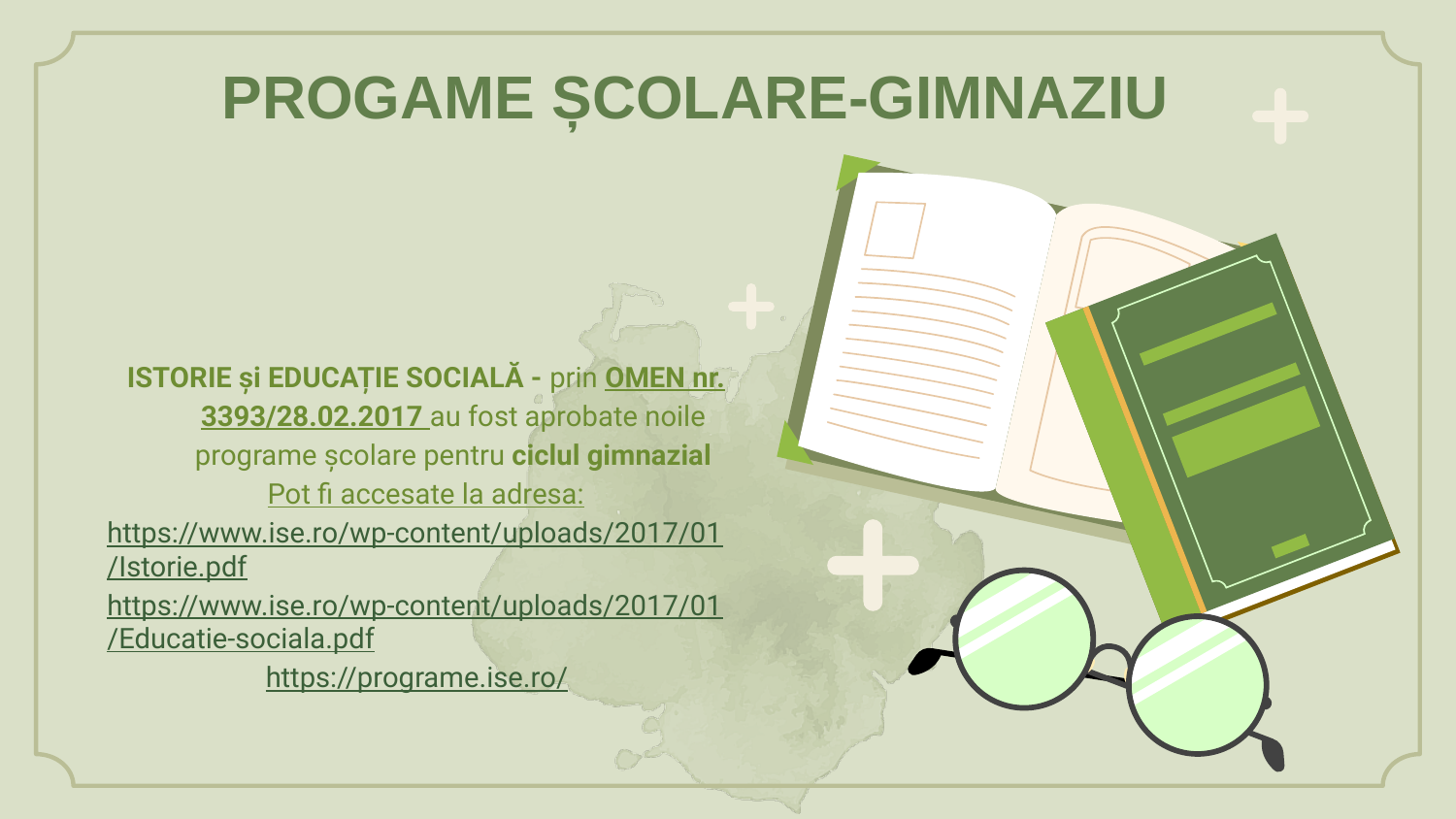

PROGAME ȘCOLARE-GIMNAZIU

ISTORIE și EDUCAȚIE SOCIALĂ - prin OMEN nr. 3393/28.02.2017 au fost aprobate noile programe școlare pentru ciclul gimnazial
Pot fi accesate la adresa:
https://www.ise.ro/wp-content/uploads/2017/01/Istorie.pdf
https://www.ise.ro/wp-content/uploads/2017/01/Educatie-sociala.pdf
https://programe.ise.ro/